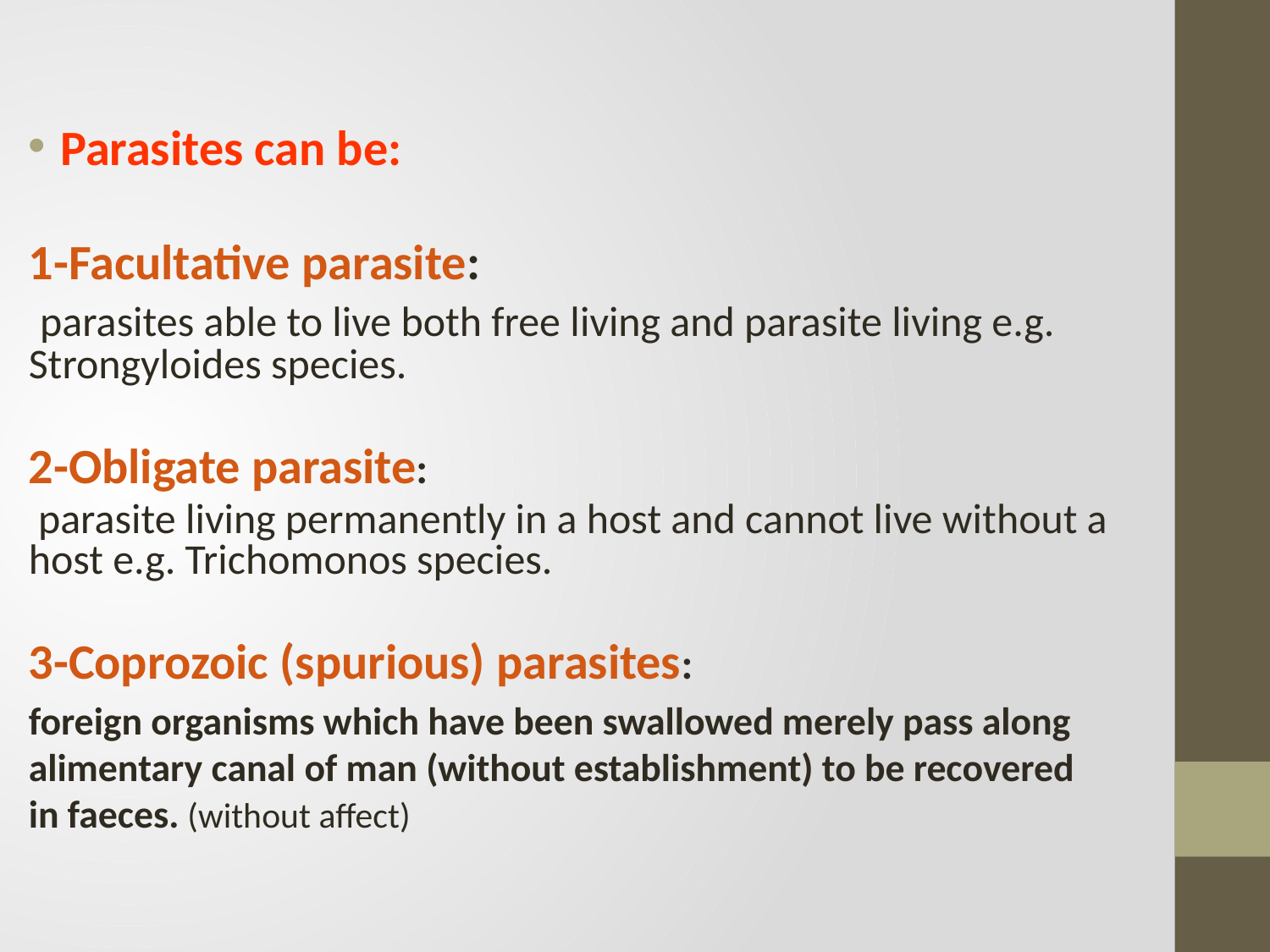

#
Parasites can be:

1-Facultative parasite:
 parasites able to live both free living and parasite living e.g. Strongyloides species.

2-Obligate parasite:
 parasite living permanently in a host and cannot live without a host e.g. Trichomonos species.

3-Coprozoic (spurious) parasites:
foreign organisms which have been swallowed merely pass along alimentary canal of man (without establishment) to be recovered in faeces. (without affect)